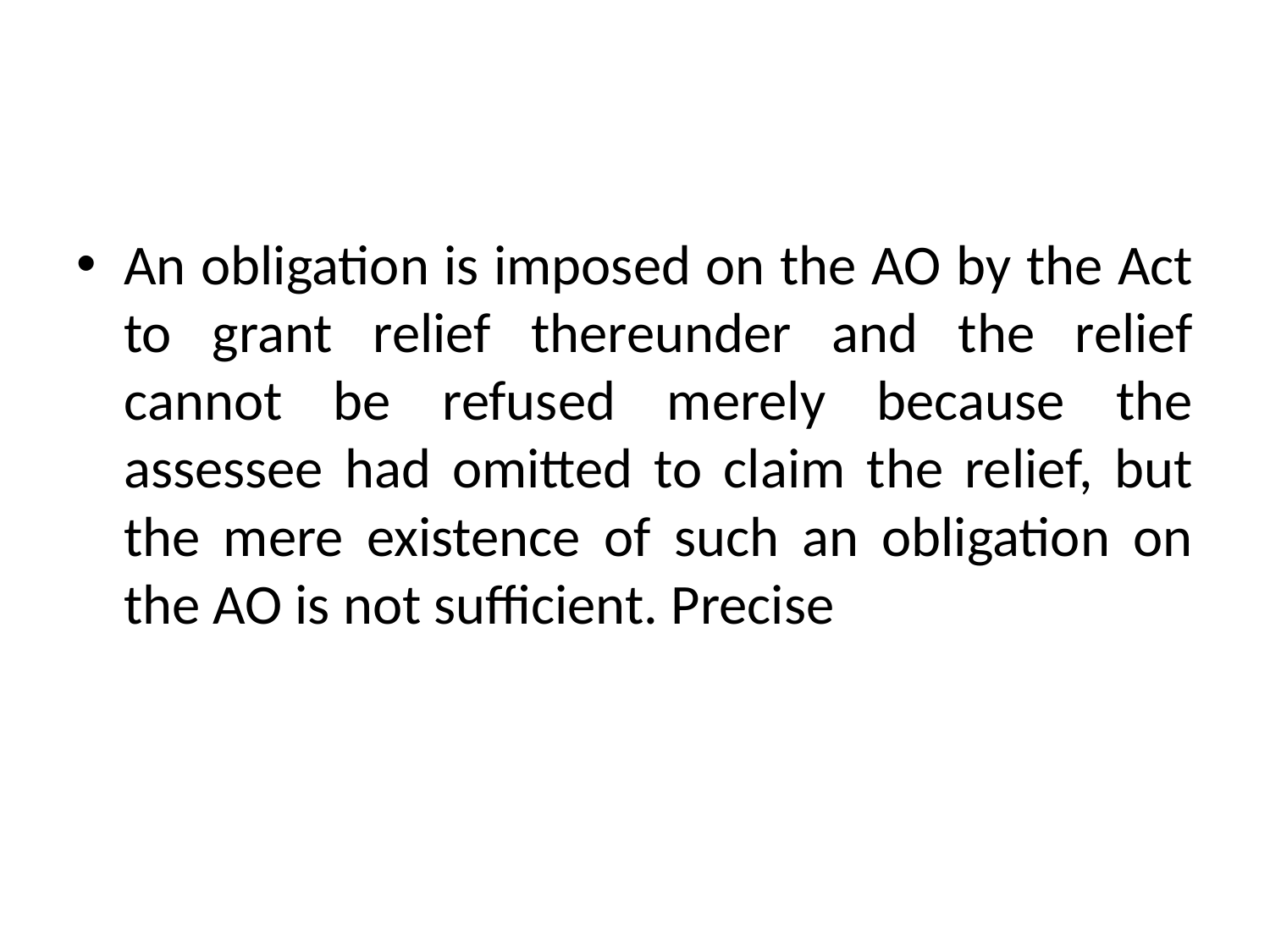

#
An obligation is imposed on the AO by the Act to grant relief thereunder and the relief cannot be refused merely because the assessee had omitted to claim the relief, but the mere existence of such an obligation on the AO is not sufficient. Precise